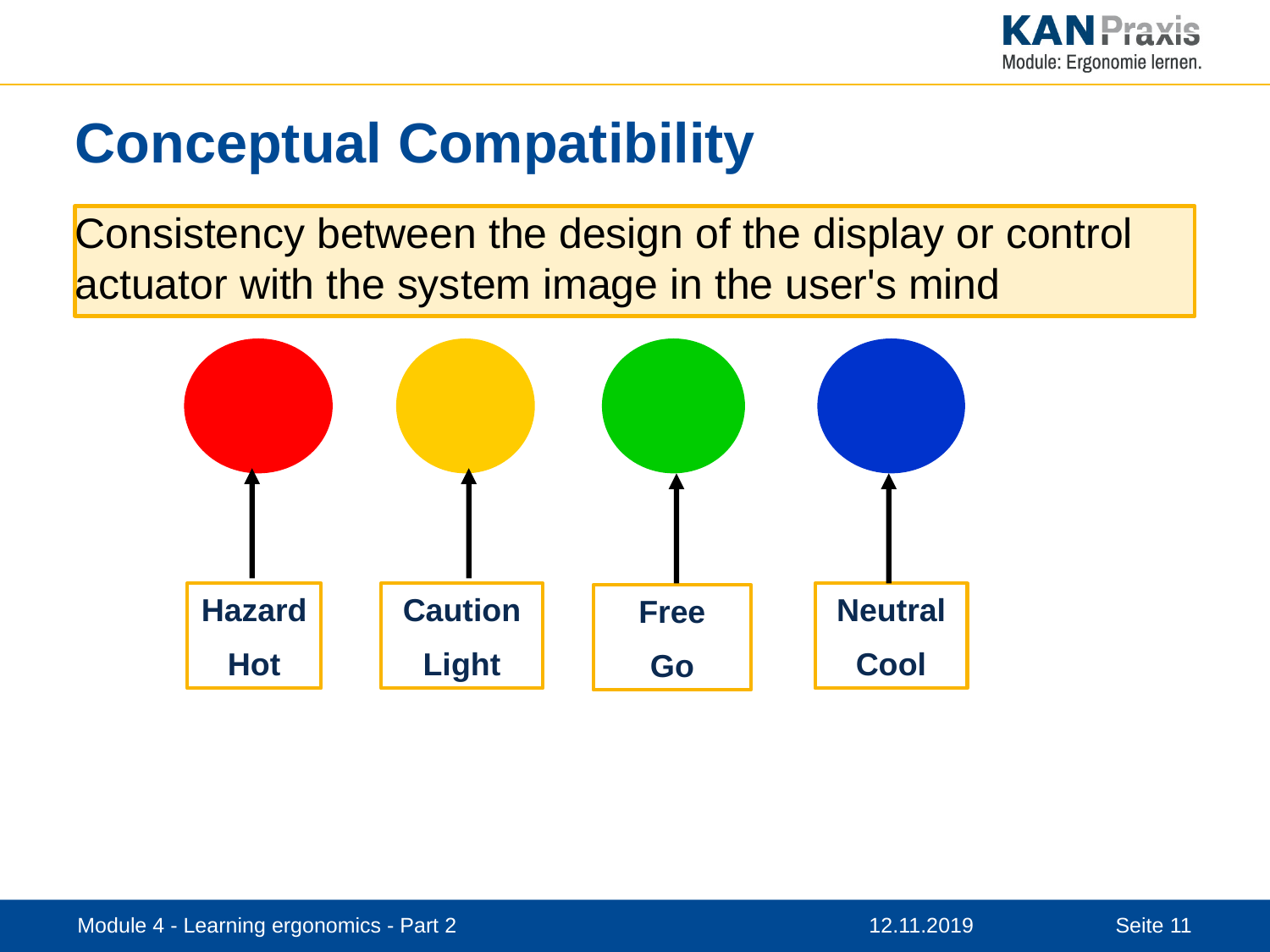

# Conceptual Compatibility
Consistency between the design of the display or control actuator with the system image in the user's mind

Hazard
Hot
Caution
Light
Neutral
Cool
Free
Go
Module 4 - Learning ergonomics - Part 2
12.11.2019
11